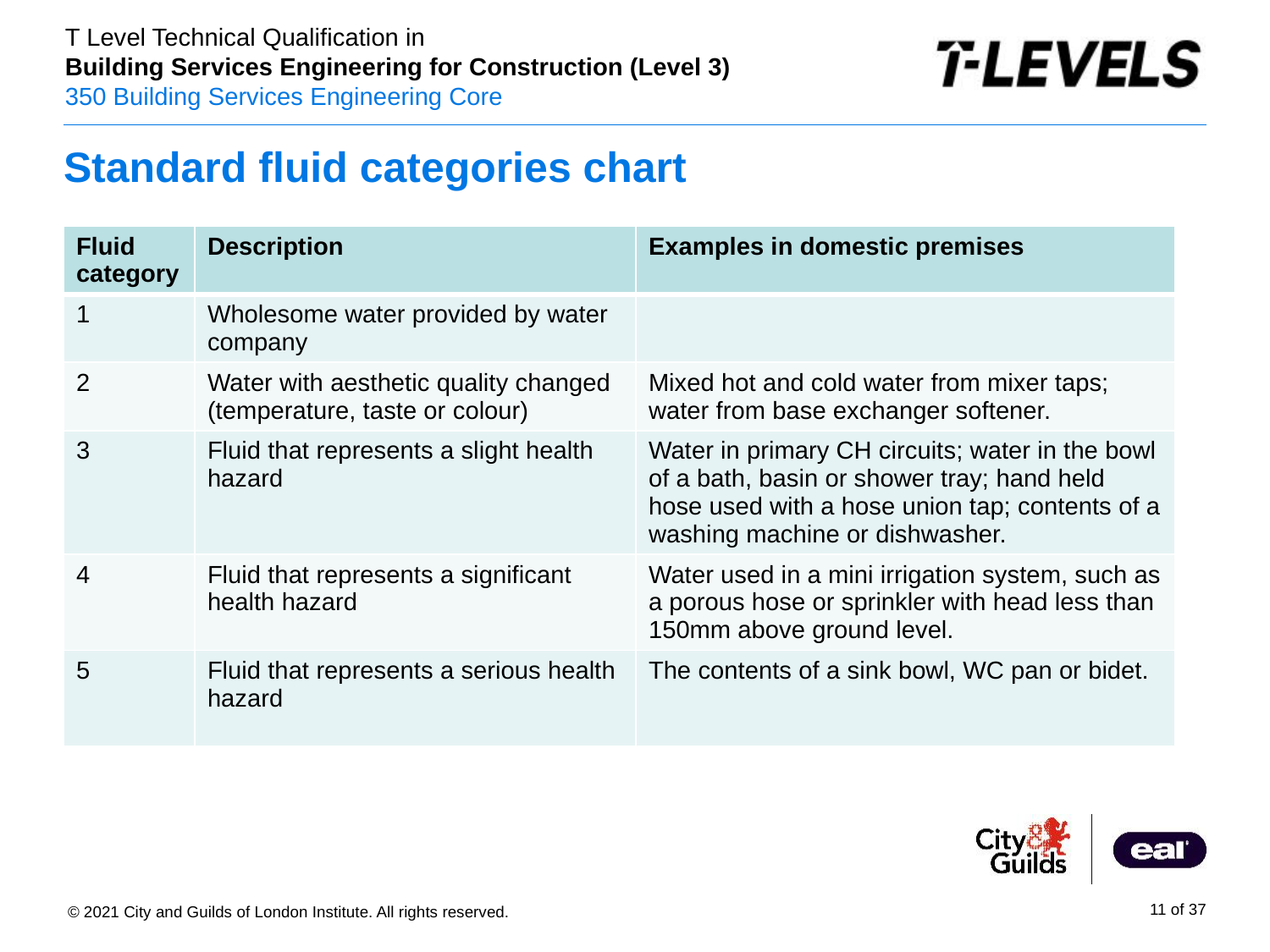

# Standard fluid categories chart
| Fluid category | Description | Examples in domestic premises |
| --- | --- | --- |
| 1 | Wholesome water provided by water company |  |
| 2 | Water with aesthetic quality changed (temperature, taste or colour) | Mixed hot and cold water from mixer taps; water from base exchanger softener. |
| 3 | Fluid that represents a slight health hazard | Water in primary CH circuits; water in the bowl of a bath, basin or shower tray; hand held hose used with a hose union tap; contents of a washing machine or dishwasher. |
| 4 | Fluid that represents a significant health hazard | Water used in a mini irrigation system, such as a porous hose or sprinkler with head less than 150mm above ground level. |
| 5 | Fluid that represents a serious health hazard | The contents of a sink bowl, WC pan or bidet. |